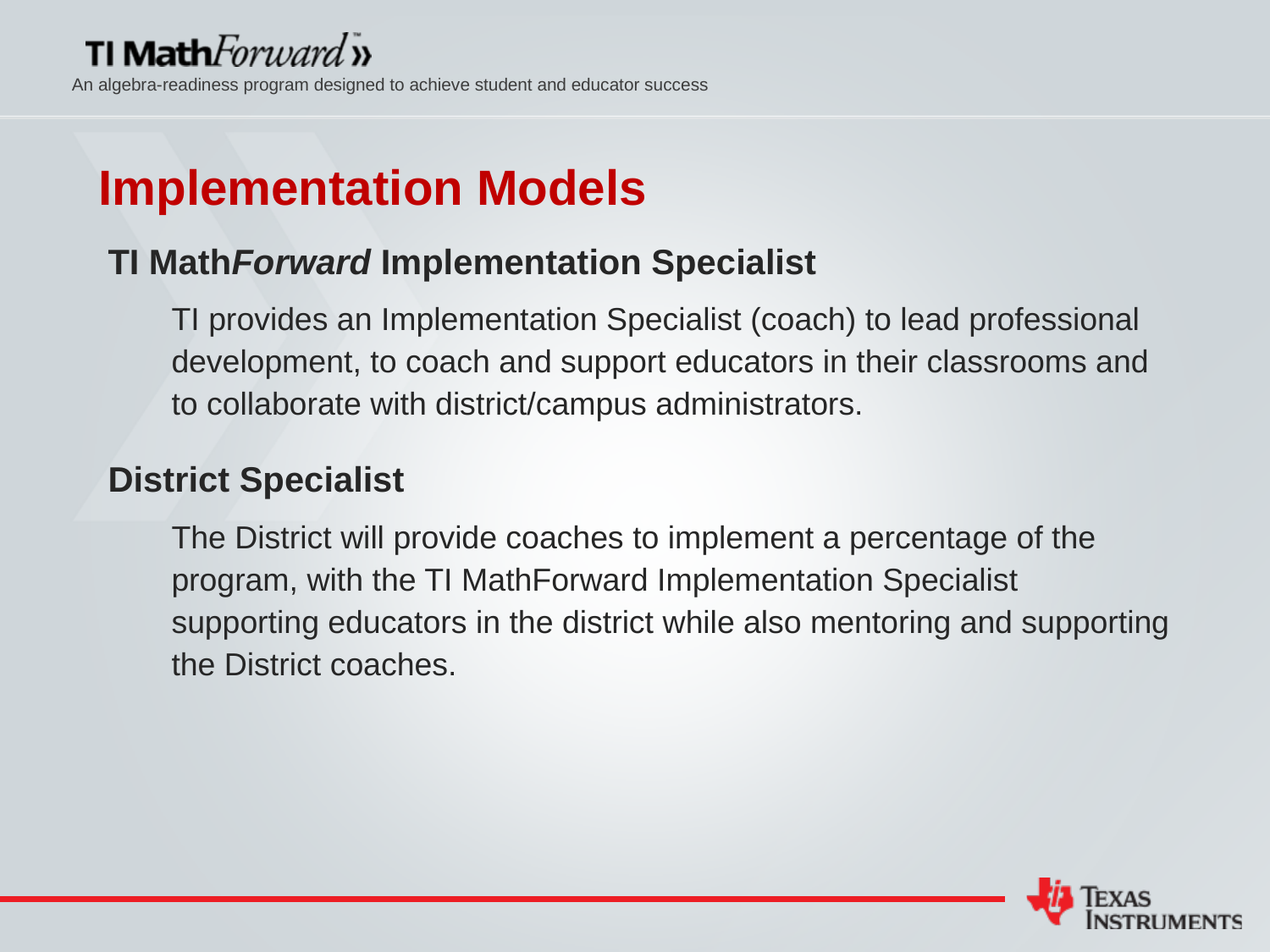

# Implementation Models
TI MathForward Implementation Specialist
TI provides an Implementation Specialist (coach) to lead professional development, to coach and support educators in their classrooms and to collaborate with district/campus administrators.
District Specialist
The District will provide coaches to implement a percentage of the program, with the TI MathForward Implementation Specialist  supporting educators in the district while also mentoring and supporting the District coaches.